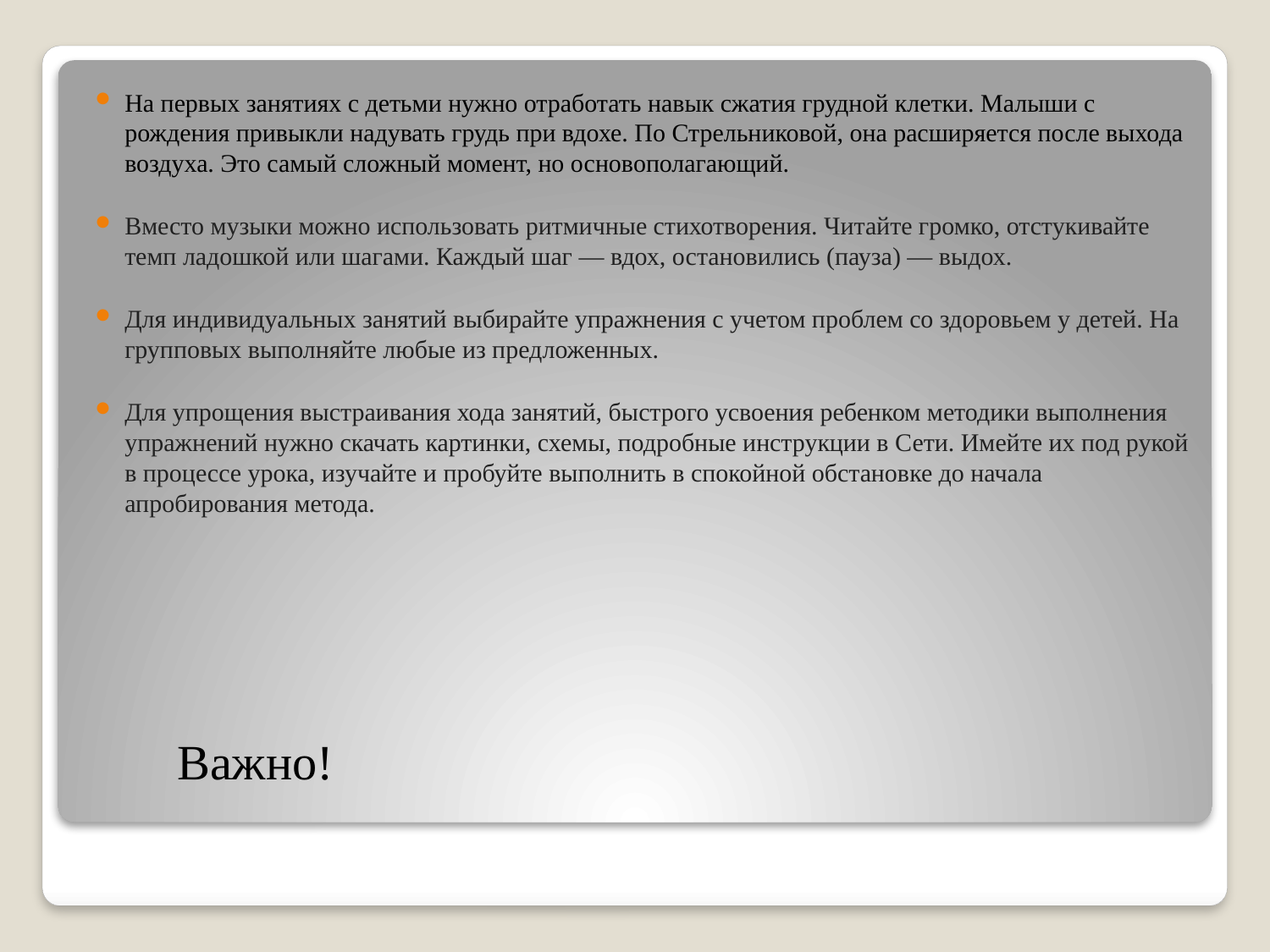

На первых занятиях с детьми нужно отработать навык сжатия грудной клетки. Малыши с рождения привыкли надувать грудь при вдохе. По Стрельниковой, она расширяется после выхода воздуха. Это самый сложный момент, но основополагающий.

Вместо музыки можно использовать ритмичные стихотворения. Читайте громко, отстукивайте темп ладошкой или шагами. Каждый шаг — вдох, остановились (пауза) — выдох.

Для индивидуальных занятий выбирайте упражнения с учетом проблем со здоровьем у детей. На групповых выполняйте любые из предложенных.

Для упрощения выстраивания хода занятий, быстрого усвоения ребенком методики выполнения упражнений нужно скачать картинки, схемы, подробные инструкции в Сети. Имейте их под рукой в процессе урока, изучайте и пробуйте выполнить в спокойной обстановке до начала апробирования метода.
# Важно!